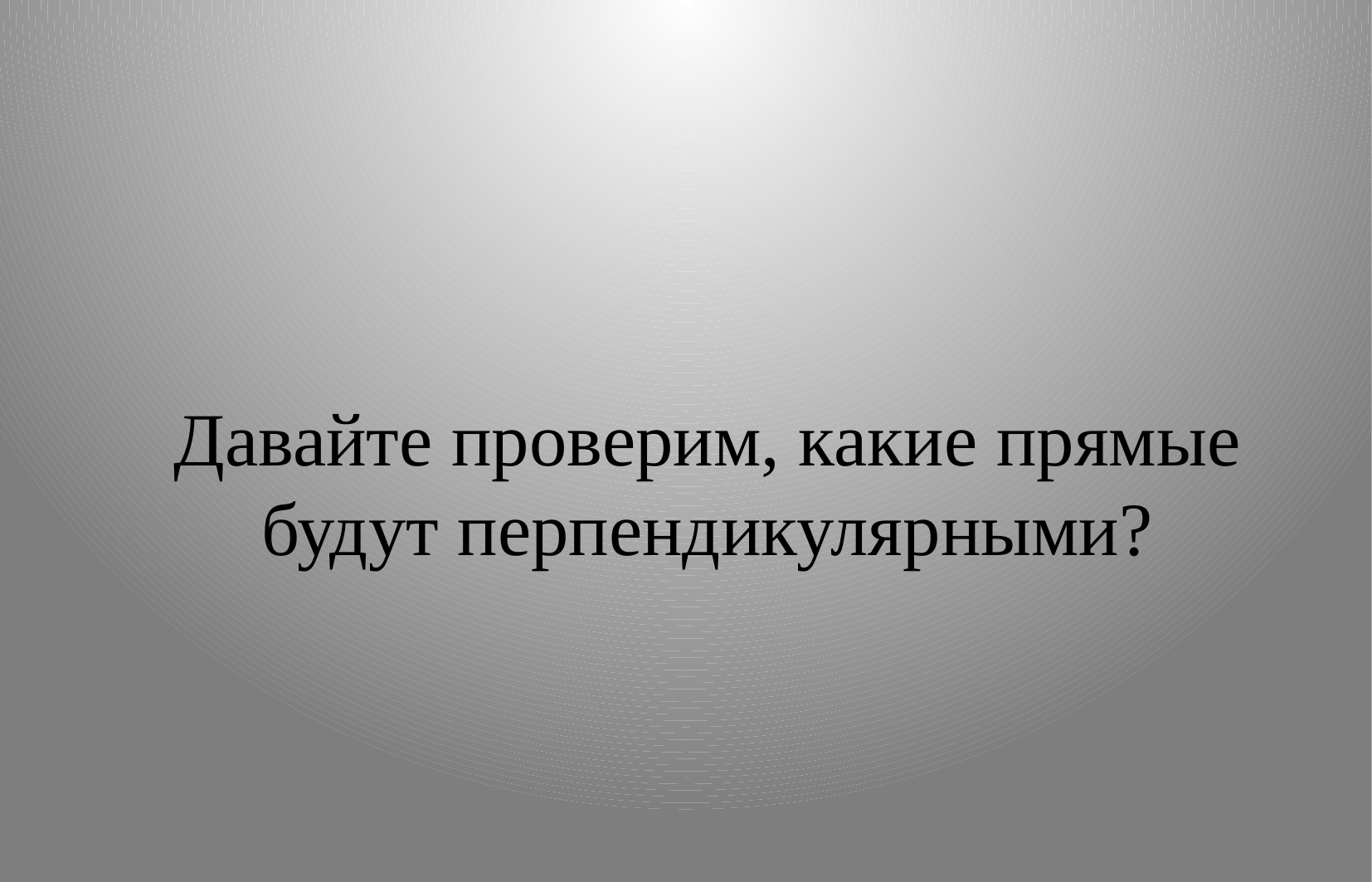

# Давайте проверим, какие прямые будут перпендикулярными?